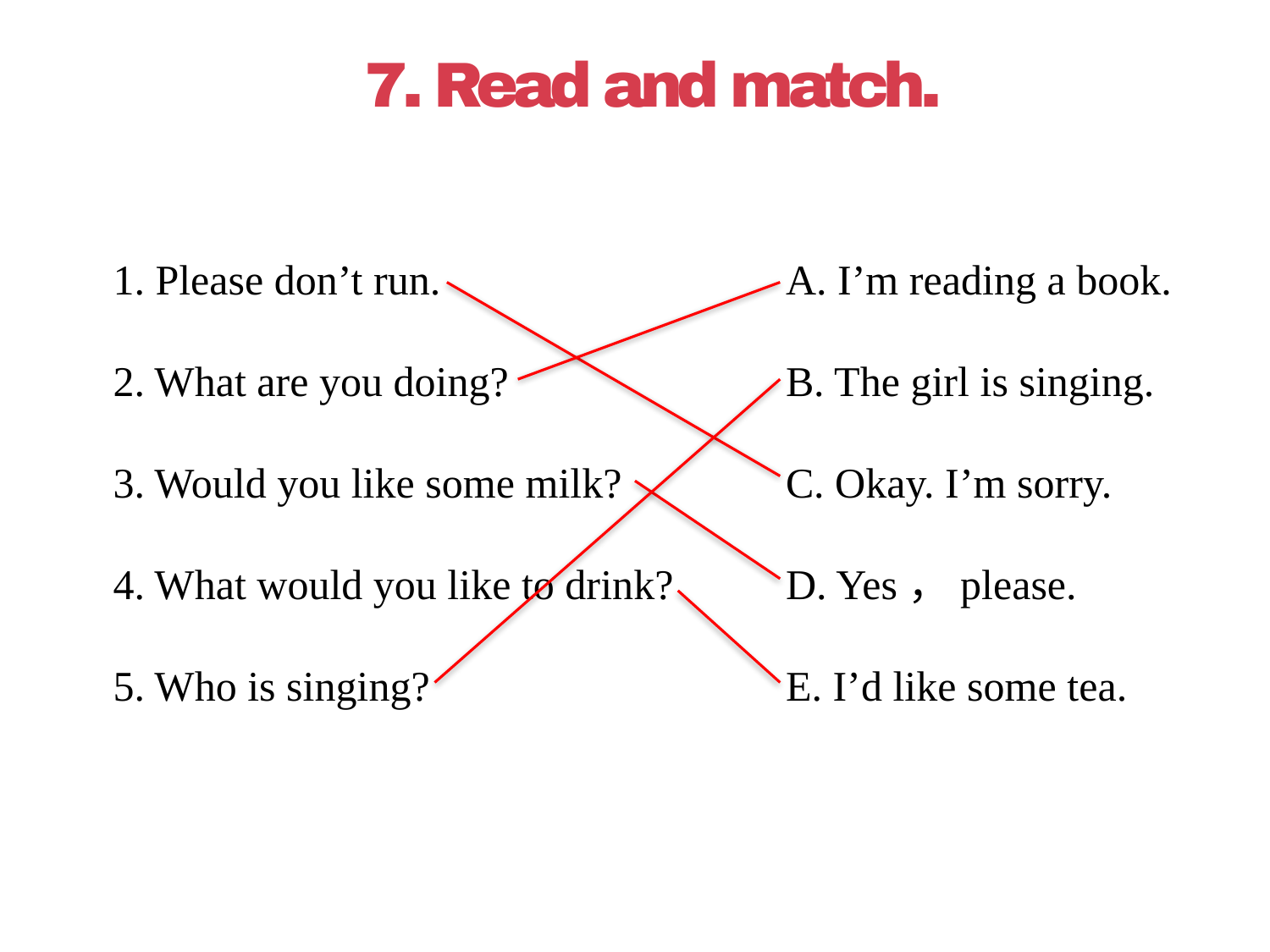

7. Read and match.
1. Please don’t run. 	A. I’m reading a book.

2. What are you doing?	B. The girl is singing.

3. Would you like some milk?	C. Okay. I’m sorry.

4. What would you like to drink?	D. Yes，please.

5. Who is singing?	E. I’d like some tea.